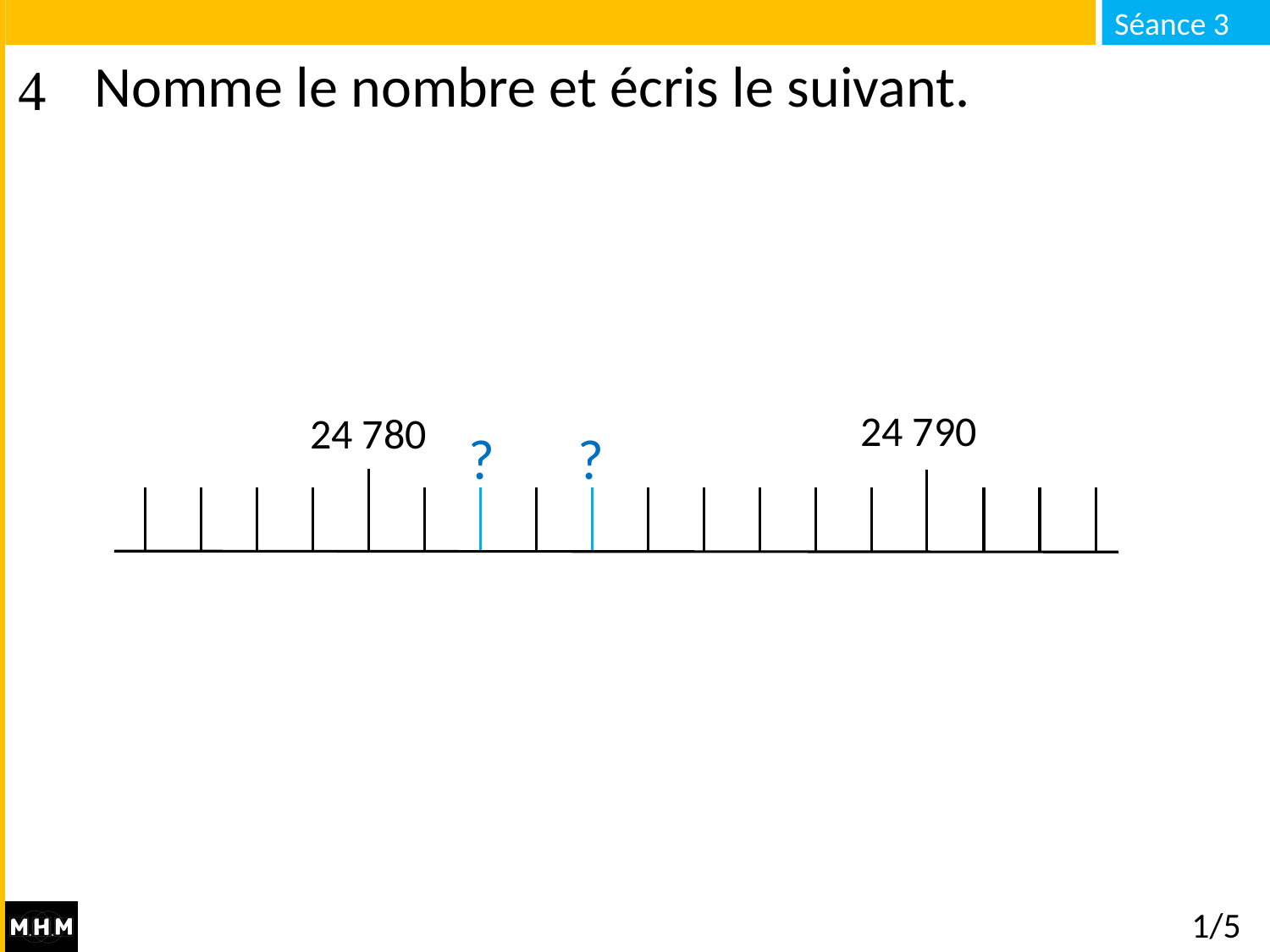

# Nomme le nombre et écris le suivant.
24 790
24 780
?
?
1/5